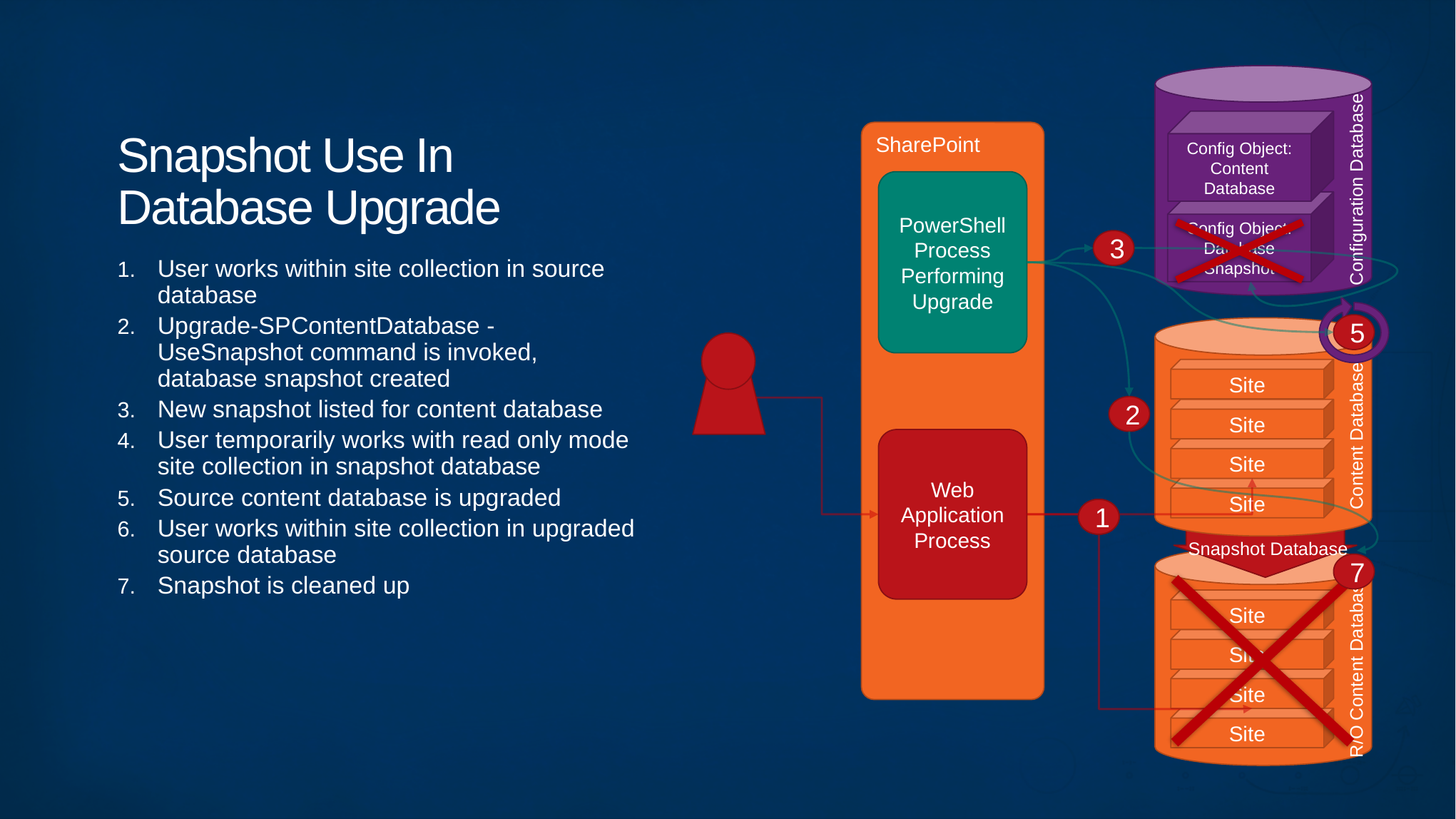

# Snapshot Use In Database Upgrade
Configuration Database
Config Object:
Content Database
SharePoint
PowerShell Process
Performing
Upgrade
Config Object:
Database
Snapshot

3
User works within site collection in source database
Upgrade-SPContentDatabase -UseSnapshot command is invoked, database snapshot created
New snapshot listed for content database
User temporarily works with read only mode site collection in snapshot database
Source content database is upgraded
User works within site collection in upgraded source database
Snapshot is cleaned up

5
Content Database

Site
2
Site
Web Application
Process
Site
Site
6
4
1

Snapshot Database
R/O Content Database
7
Site
Site
Site
Site